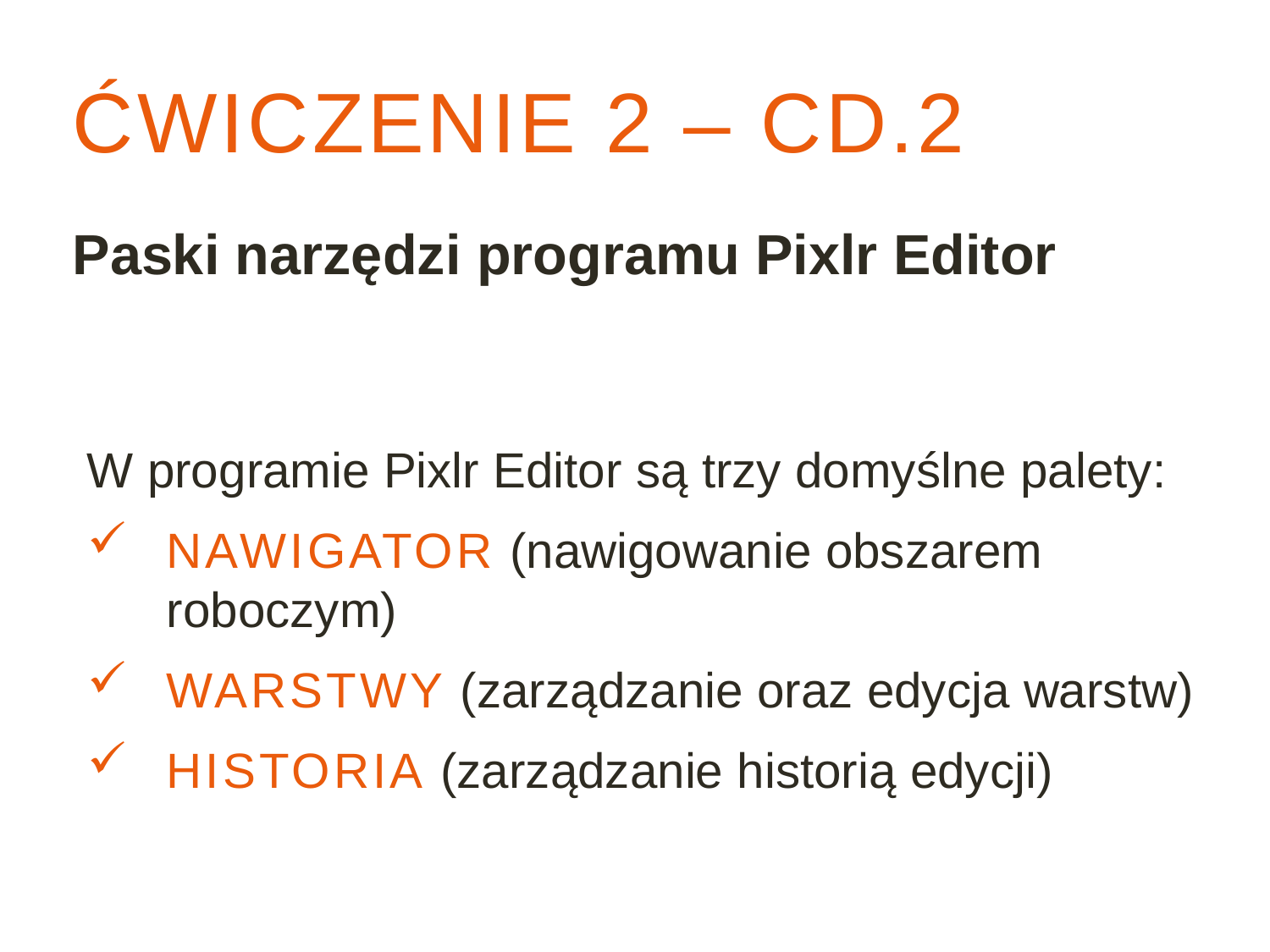

# ĆWICZENIE 2 – CD.2
Paski narzędzi programu Pixlr Editor
W programie Pixlr Editor są trzy domyślne palety:
Nawigator (nawigowanie obszarem roboczym)
Warstwy (zarządzanie oraz edycja warstw)
Historia (zarządzanie historią edycji)